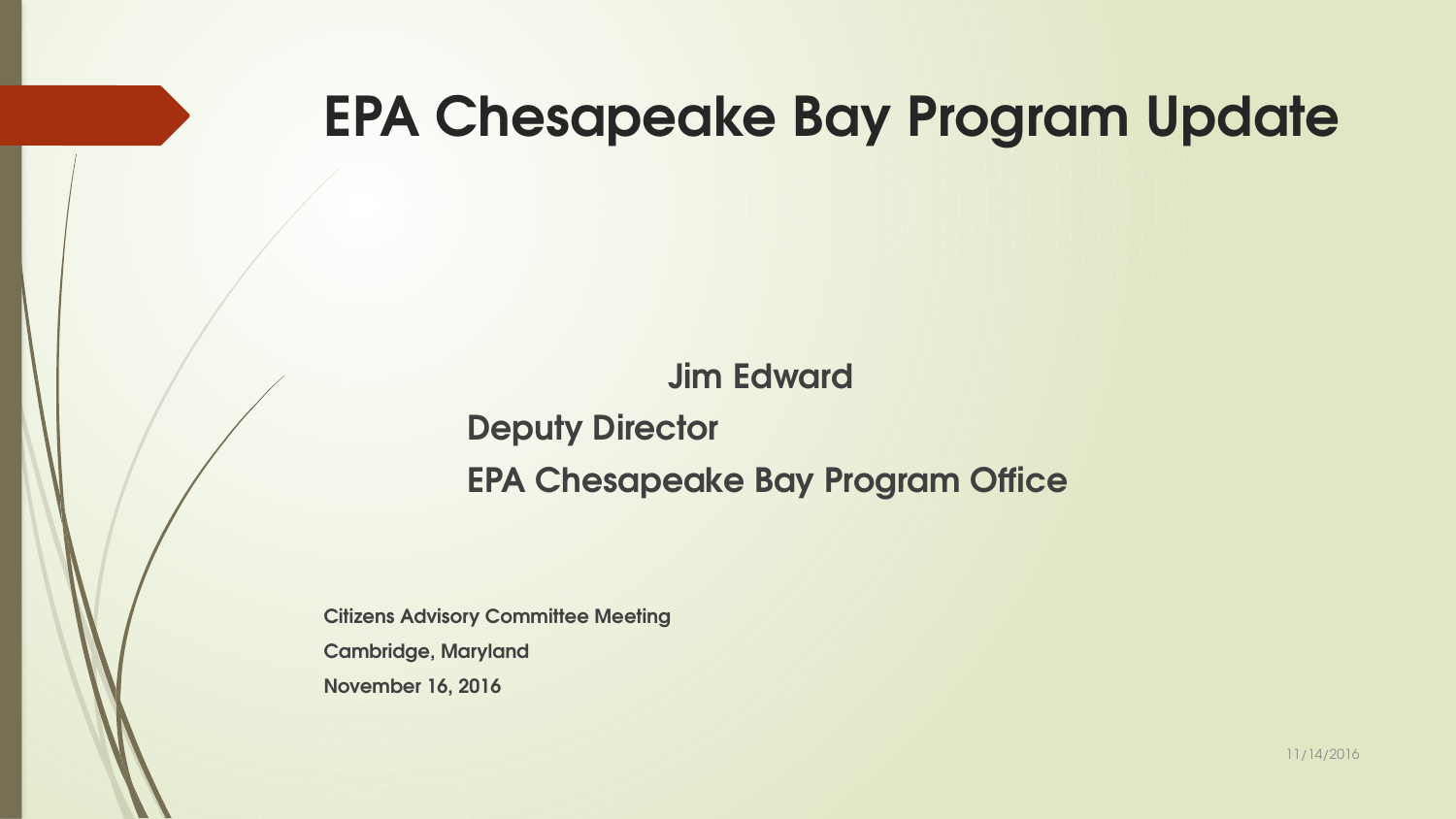

# EPA Chesapeake Bay Program Update

                                           Jim Edward
						   Deputy Director
			   EPA Chesapeake Bay Program Office

Citizens Advisory Committee Meeting
Cambridge, Maryland
November 16, 2016
11/14/2016